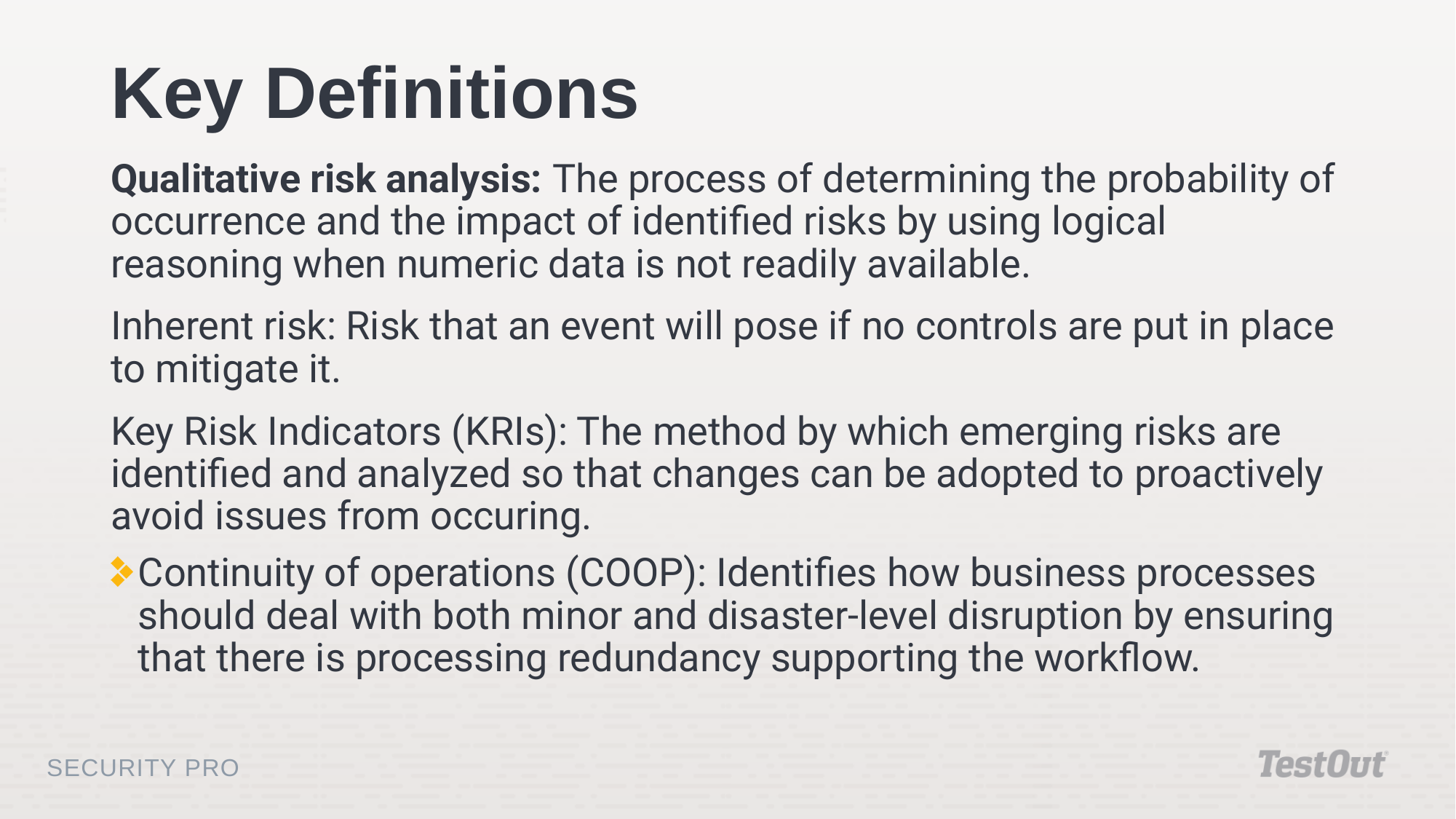

# Key Definitions
Qualitative risk analysis: The process of determining the probability of occurrence and the impact of identified risks by using logical reasoning when numeric data is not readily available.
Inherent risk: Risk that an event will pose if no controls are put in place to mitigate it.
Key Risk Indicators (KRIs): The method by which emerging risks are identified and analyzed so that changes can be adopted to proactively avoid issues from occuring.
Continuity of operations (COOP): Identifies how business processes should deal with both minor and disaster-level disruption by ensuring that there is processing redundancy supporting the workflow.
Security Pro